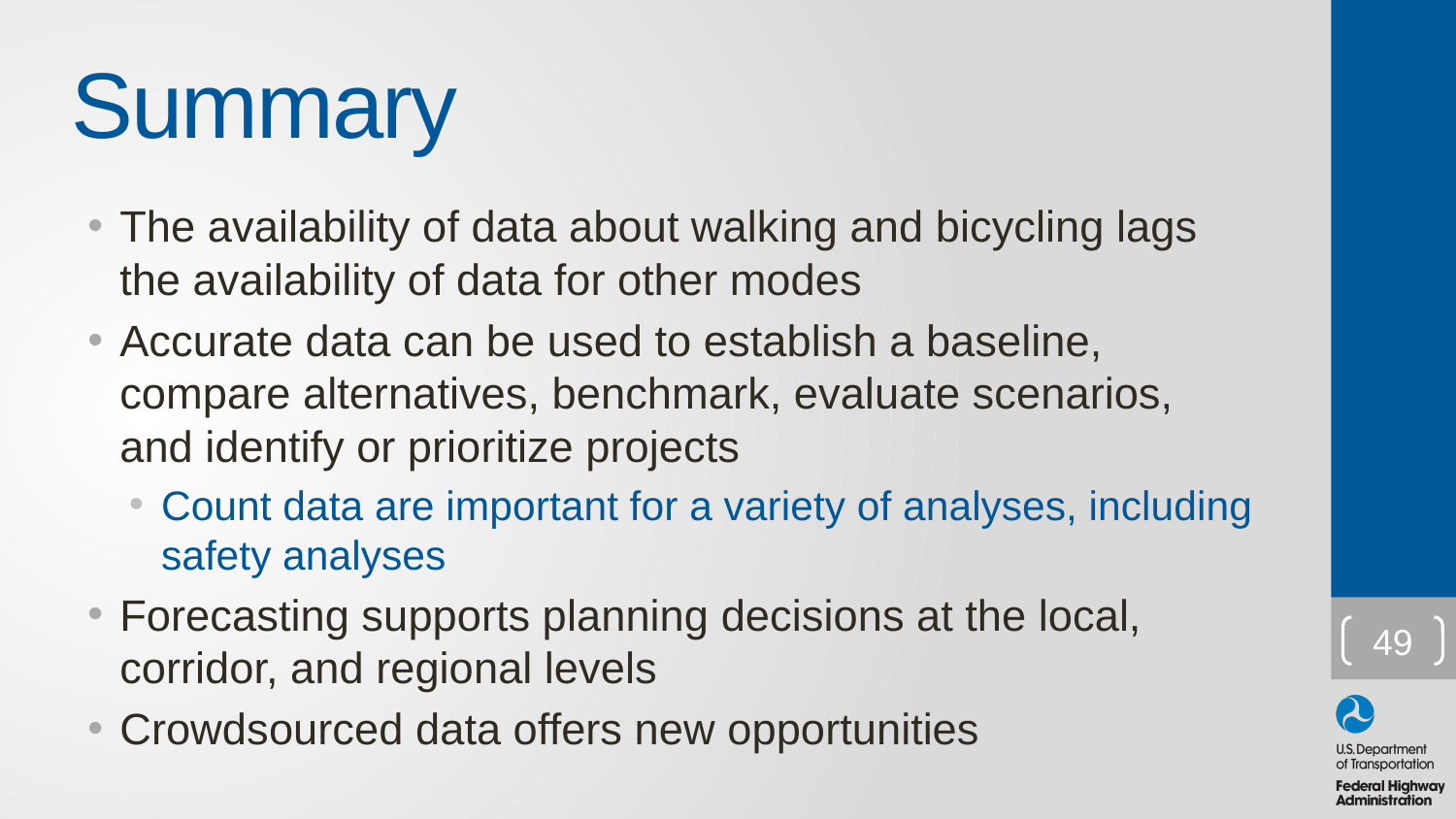

# Summary
The availability of data about walking and bicycling lags the availability of data for other modes
Accurate data can be used to establish a baseline, compare alternatives, benchmark, evaluate scenarios, and identify or prioritize projects
Count data are important for a variety of analyses, including safety analyses
Forecasting supports planning decisions at the local, corridor, and regional levels
Crowdsourced data offers new opportunities

49